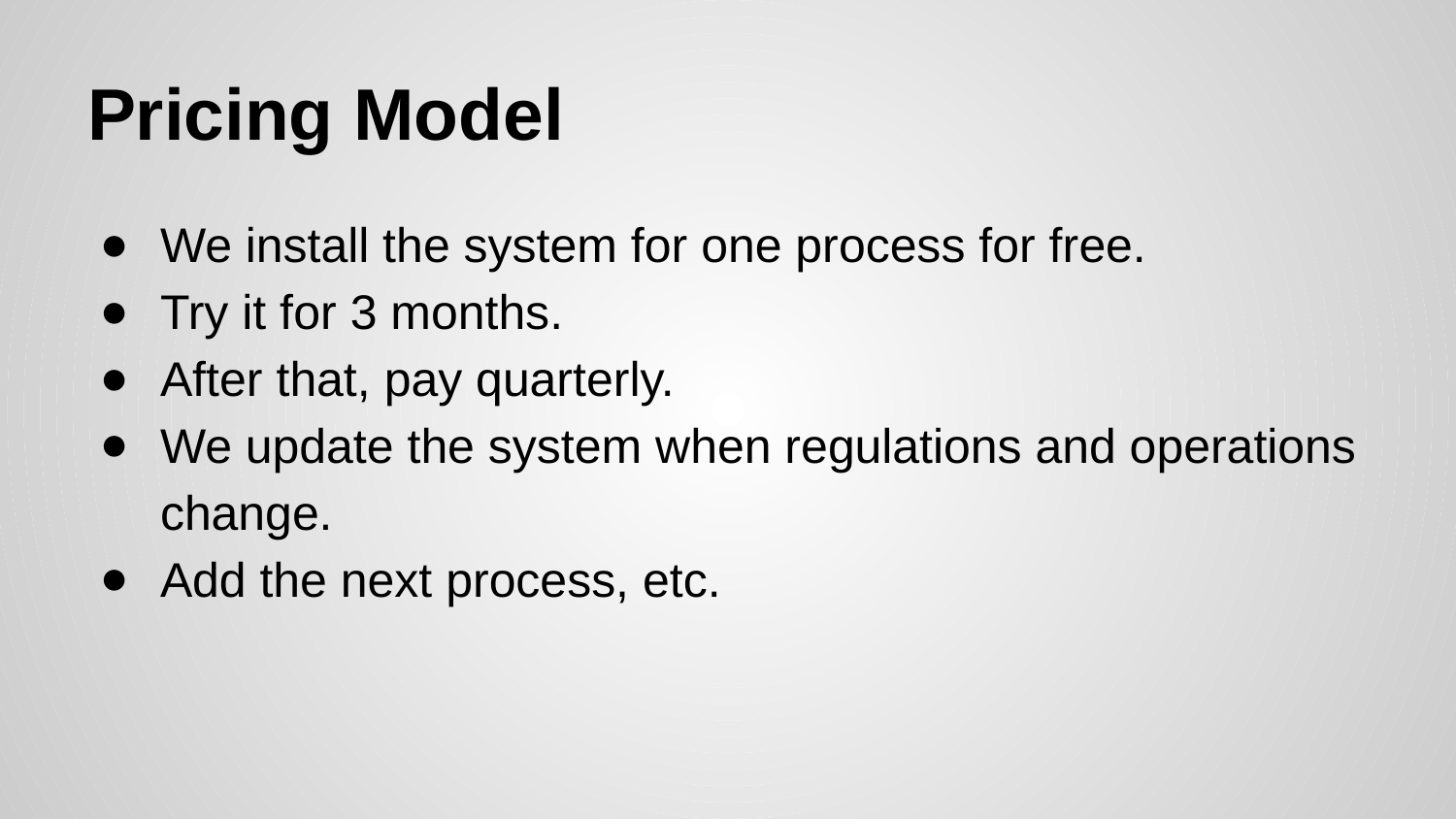

# Pricing Model
We install the system for one process for free.
Try it for 3 months.
After that, pay quarterly.
We update the system when regulations and operations change.
Add the next process, etc.